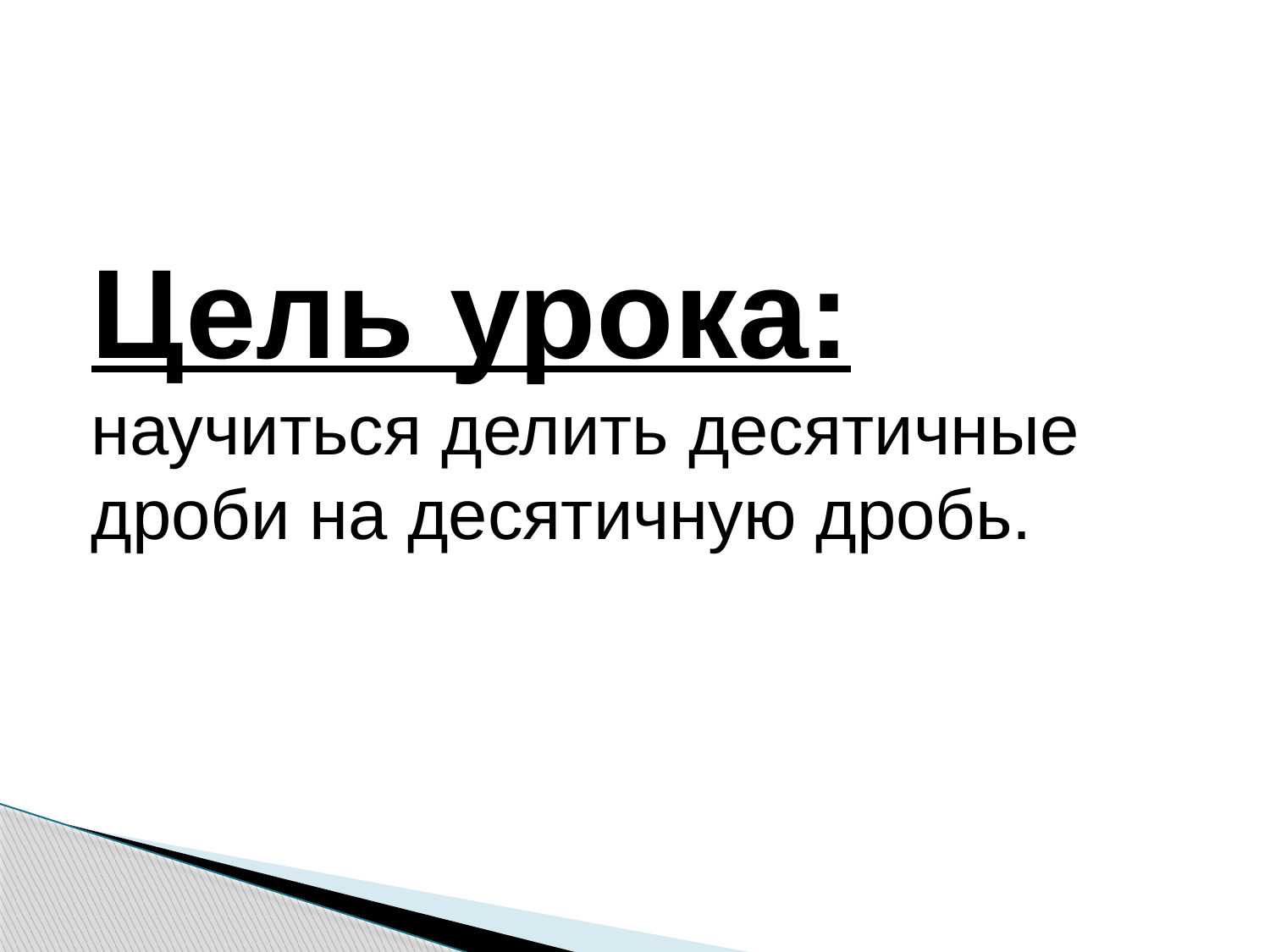

Цель урока: научиться делить десятичные дроби на десятичную дробь.